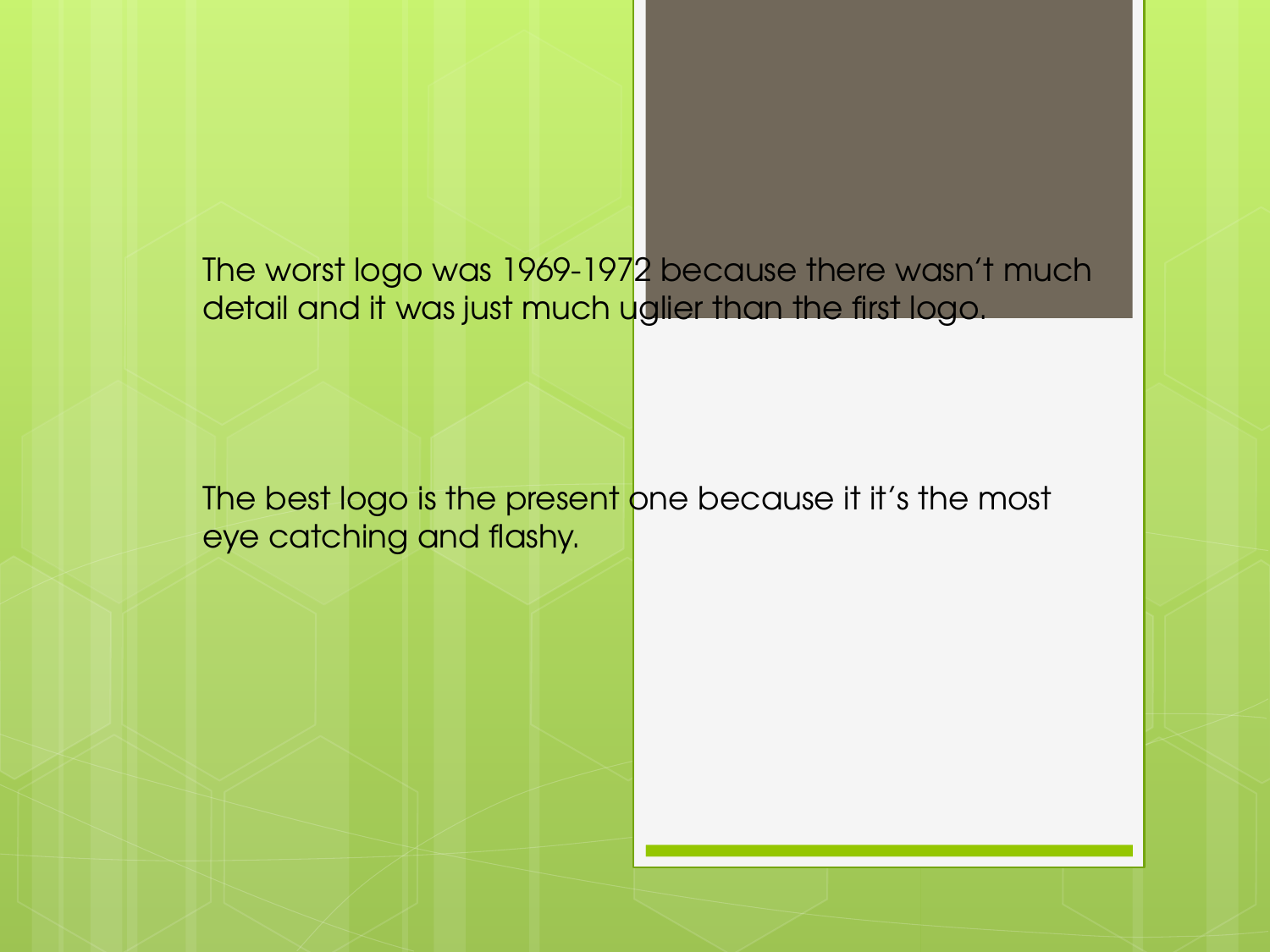

The worst logo was 1969-1972 because there wasn’t much detail and it was just much uglier than the first logo.

The best logo is the present one because it it’s the most eye catching and flashy.